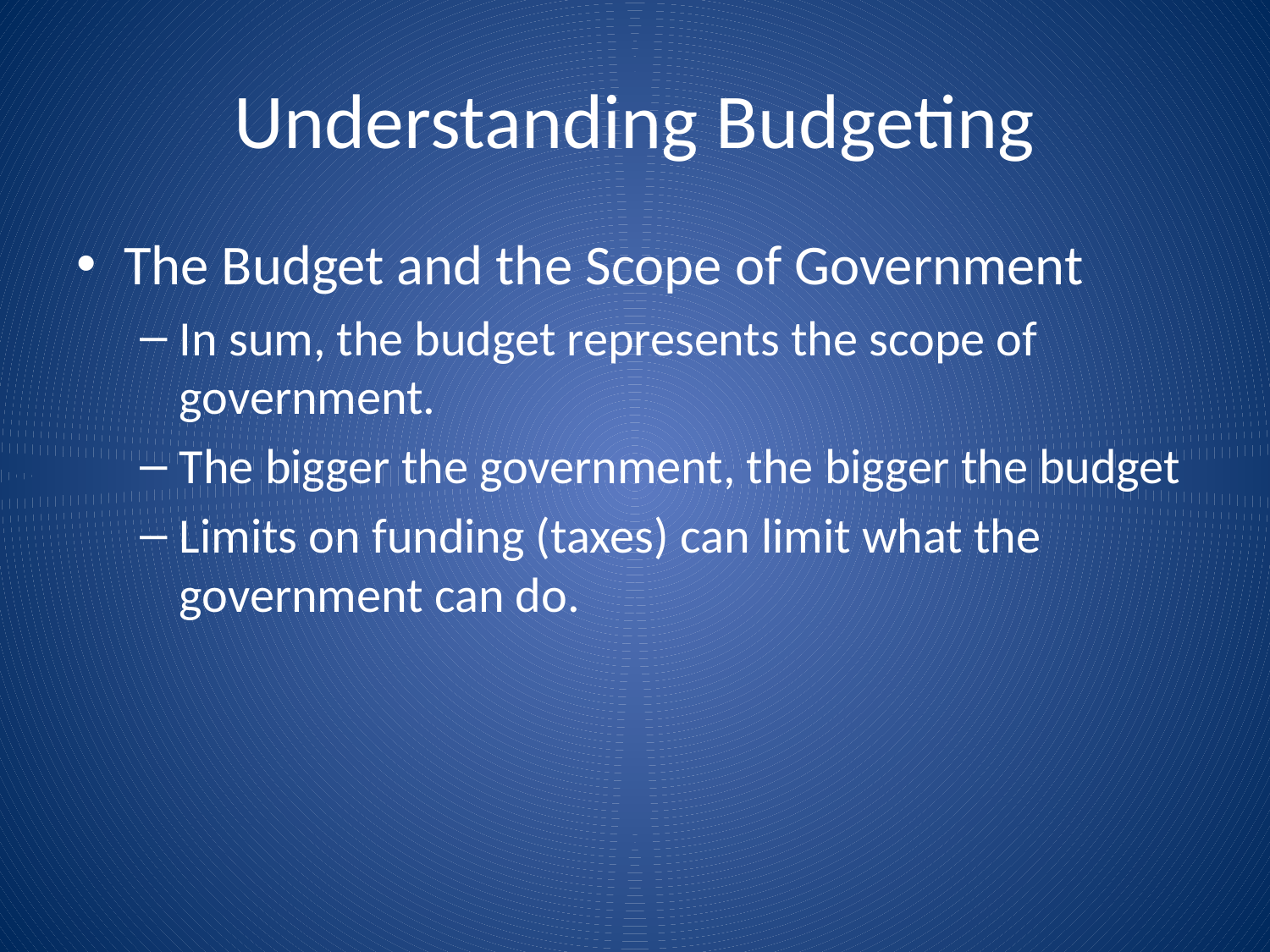

# Understanding Budgeting
The Budget and the Scope of Government
In sum, the budget represents the scope of government.
The bigger the government, the bigger the budget
Limits on funding (taxes) can limit what the government can do.